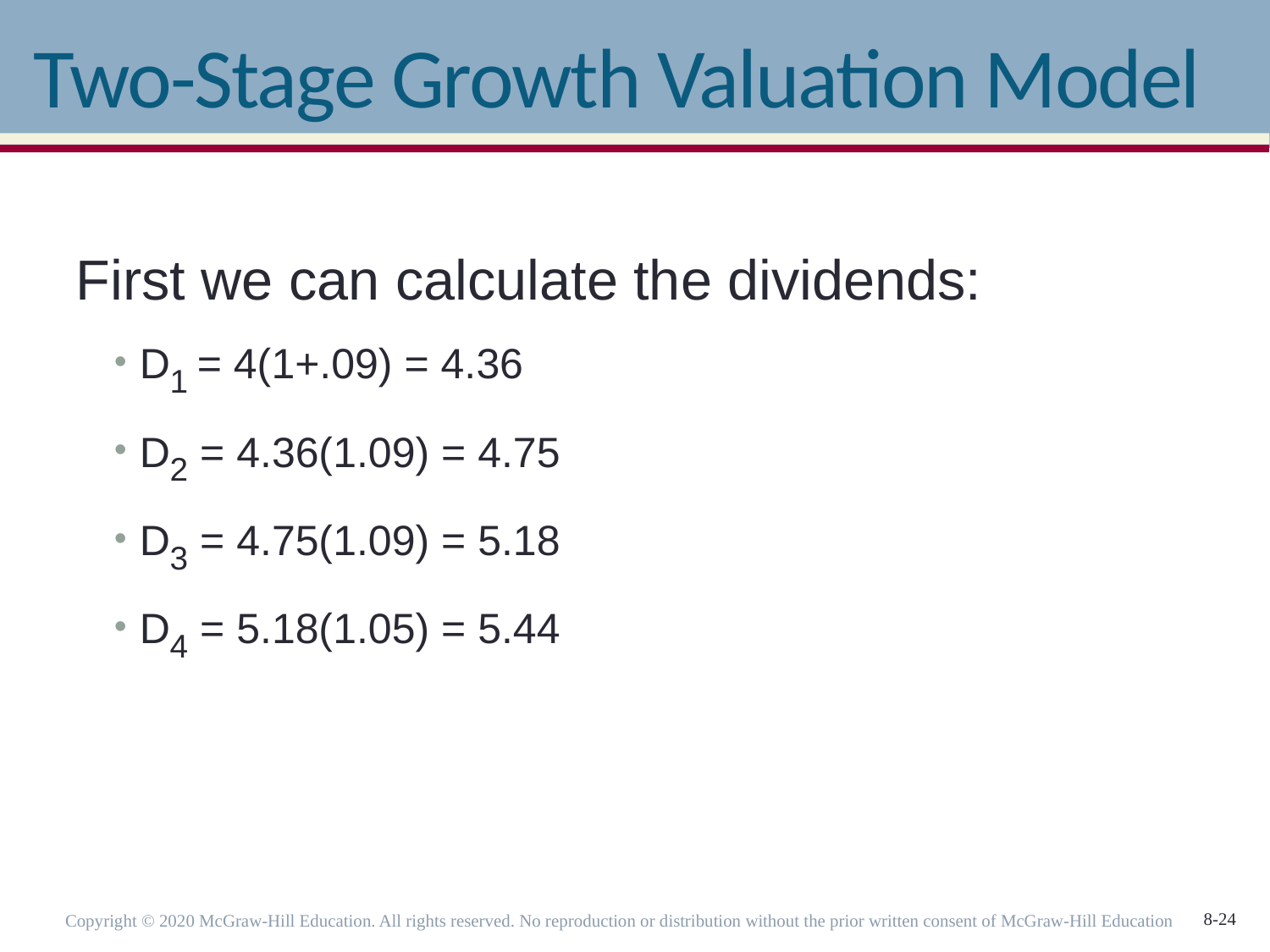

# Two-Stage Growth Valuation Model
First we can calculate the dividends:
D1 = 4(1+.09) = 4.36
D2 = 4.36(1.09) = 4.75
D3 = 4.75(1.09) = 5.18
D4 = 5.18(1.05) = 5.44

Copyright © 2020 McGraw-Hill Education. All rights reserved. No reproduction or distribution without the prior written consent of McGraw-Hill Education